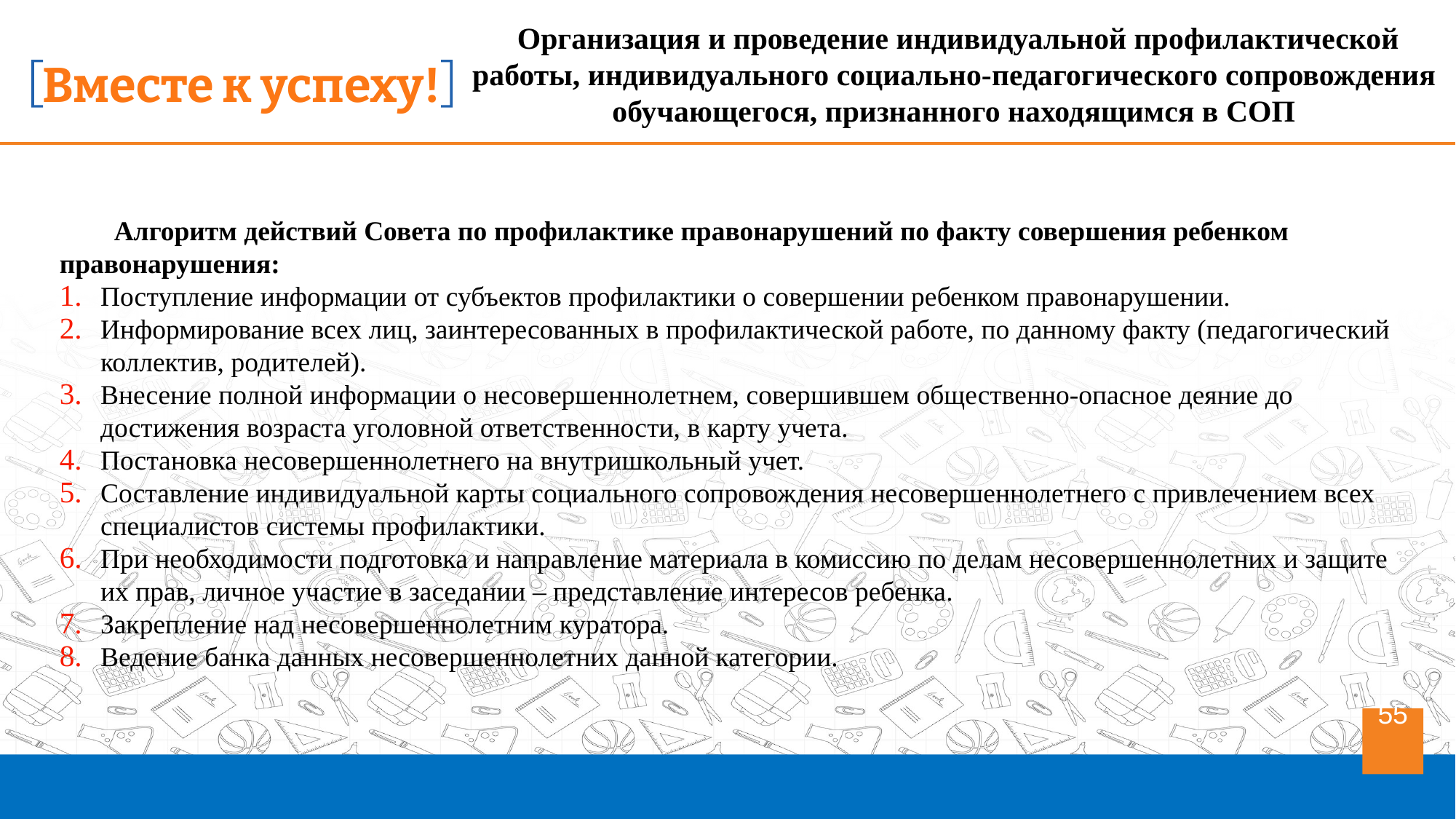

Организация и проведение индивидуальной профилактической работы, индивидуального социально-педагогического сопровождения обучающегося, признанного находящимся в СОП
Алгоритм действий Совета по профилактике правонарушений по факту совершения ребенком правонарушения:
Поступление информации от субъектов профилактики о совершении ребенком правонарушении.
Информирование всех лиц, заинтересованных в профилактической работе, по данному факту (педагогический коллектив, родителей).
Внесение полной информации о несовершеннолетнем, совершившем общественно-опасное деяние до достижения возраста уголовной ответственности, в карту учета.
Постановка несовершеннолетнего на внутришкольный учет.
Составление индивидуальной карты социального сопровождения несовершеннолетнего с привлечением всех специалистов системы профилактики.
При необходимости подготовка и направление материала в комиссию по делам несовершеннолетних и защите их прав, личное участие в заседании – представление интересов ребенка.
Закрепление над несовершеннолетним куратора.
Ведение банка данных несовершеннолетних данной категории.